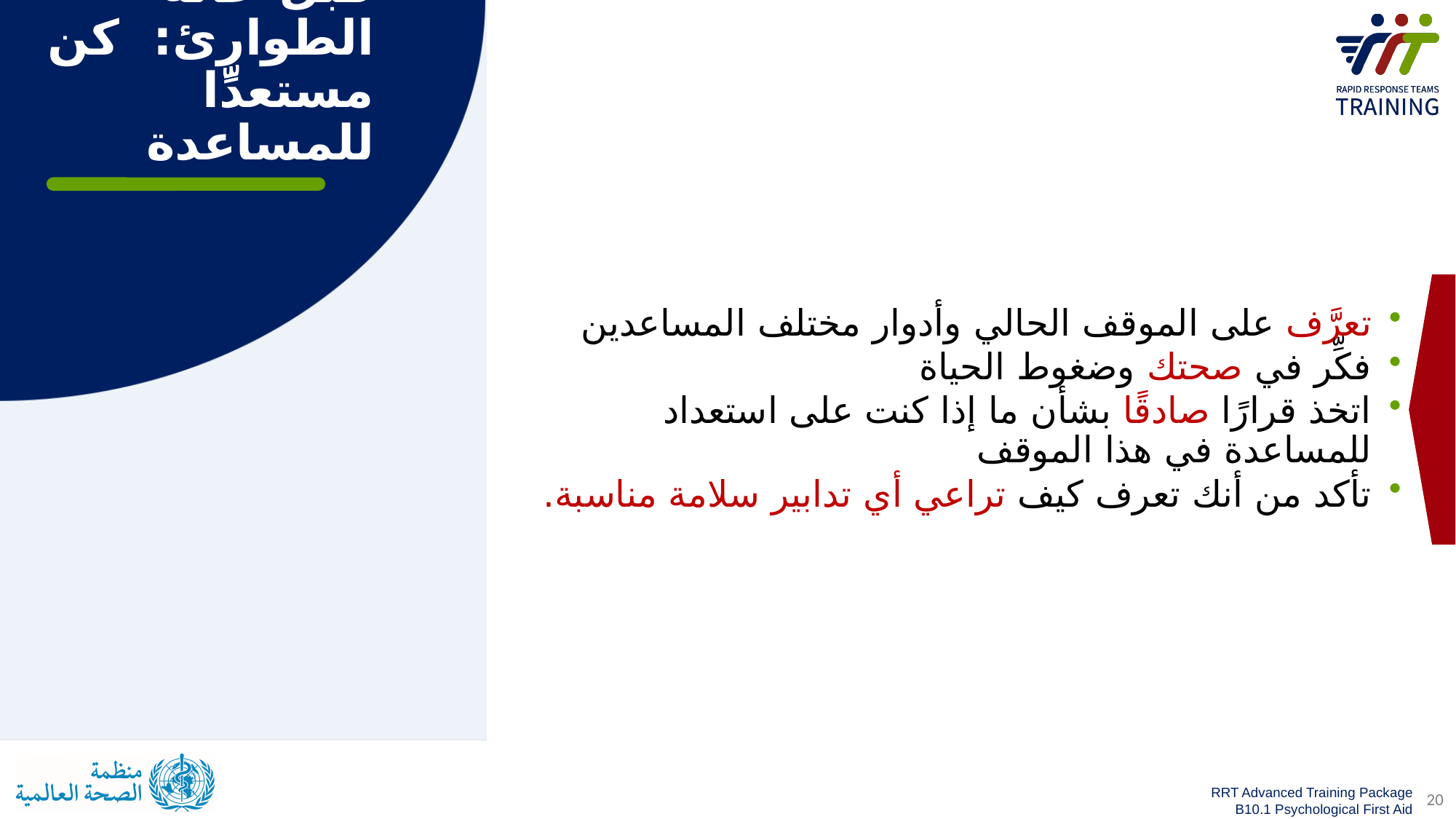

قبل حالة الطوارئ:  كن مستعدًّا للمساعدة
تعرَّف على الموقف الحالي وأدوار مختلف المساعدين
فكِّر في صحتك وضغوط الحياة
اتخذ قرارًا صادقًا بشأن ما إذا كنت على استعداد للمساعدة في هذا الموقف
تأكد من أنك تعرف كيف تراعي أي تدابير سلامة مناسبة.